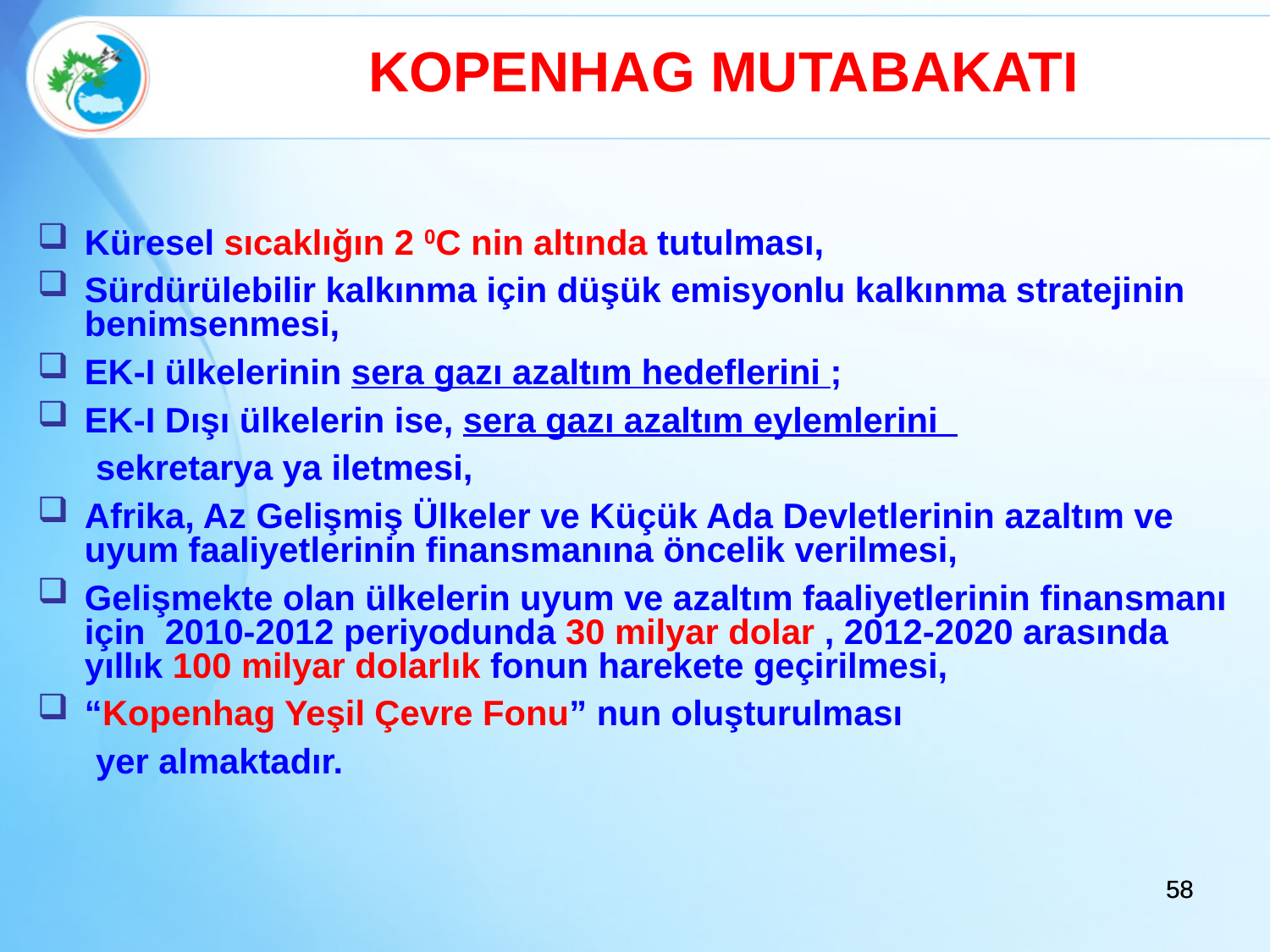

KOPENHAG MUTABAKATI

Küresel sıcaklığın 2 0C nin altında tutulması,
Sürdürülebilir kalkınma için düşük emisyonlu kalkınma stratejinin benimsenmesi,
EK-I ülkelerinin sera gazı azaltım hedeflerini ;
EK-I Dışı ülkelerin ise, sera gazı azaltım eylemlerini
      sekretarya ya iletmesi,
Afrika, Az Gelişmiş Ülkeler ve Küçük Ada Devletlerinin azaltım ve uyum faaliyetlerinin finansmanına öncelik verilmesi,
Gelişmekte olan ülkelerin uyum ve azaltım faaliyetlerinin finansmanı için  2010-2012 periyodunda 30 milyar dolar , 2012-2020 arasında yıllık 100 milyar dolarlık fonun harekete geçirilmesi,
“Kopenhag Yeşil Çevre Fonu” nun oluşturulması
      yer almaktadır.
58
58